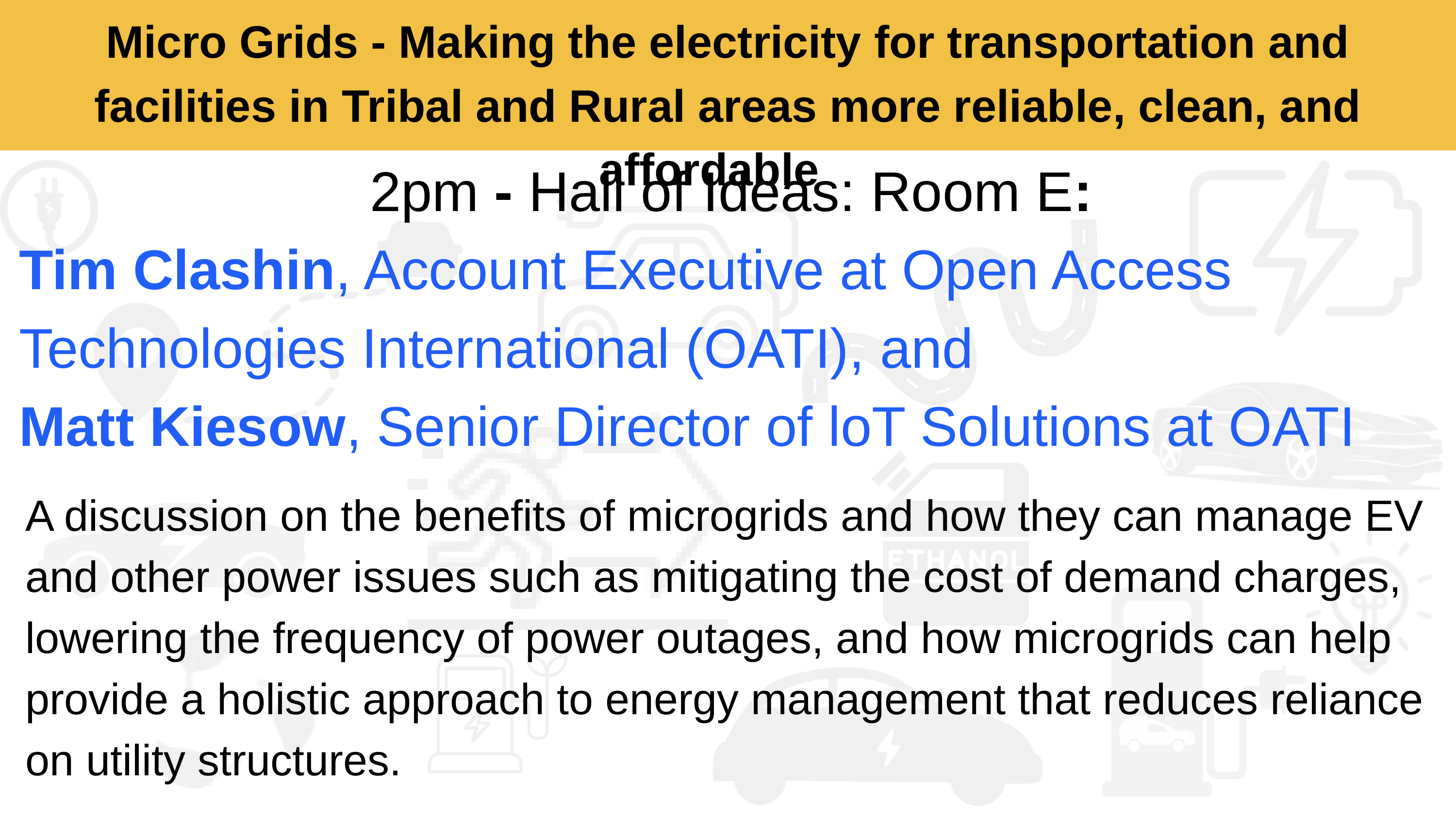

Micro Grids - Making the electricity for transportation and facilities in Tribal and Rural areas more reliable, clean, and affordable
2pm - Hall of Ideas: Room E:
Tim Clashin, Account Executive at Open Access Technologies International (OATI), and
Matt Kiesow, Senior Director of loT Solutions at OATI

A discussion on the benefits of microgrids and how they can manage EV and other power issues such as mitigating the cost of demand charges, lowering the frequency of power outages, and how microgrids can help provide a holistic approach to energy management that reduces reliance on utility structures.